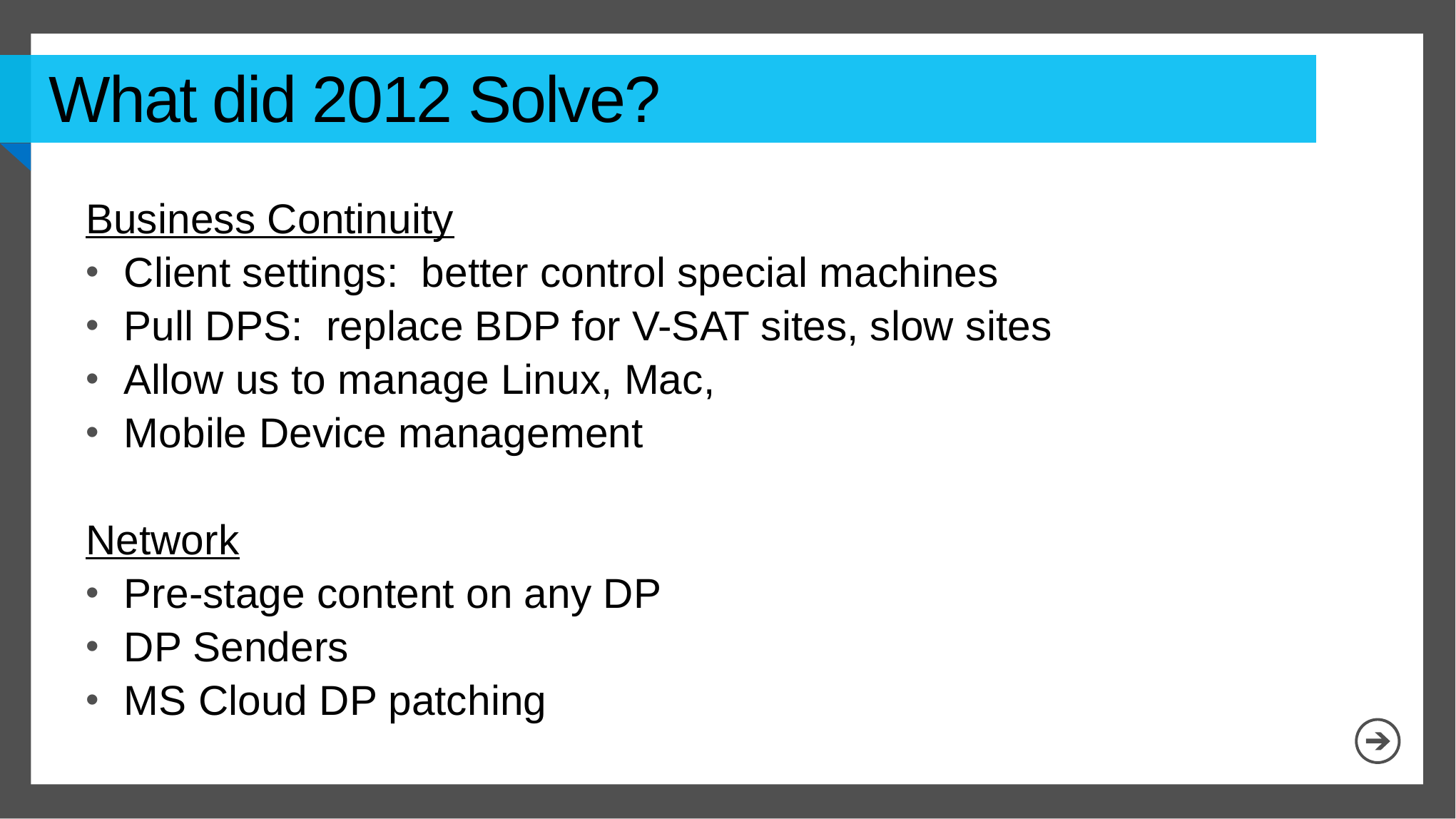

# What did 2012 Solve?
Business Continuity
Client settings:  better control special machines
Pull DPS:  replace BDP for V-SAT sites, slow sites
Allow us to manage Linux, Mac,
Mobile Device management

Network
Pre-stage content on any DP
DP Senders
MS Cloud DP patching